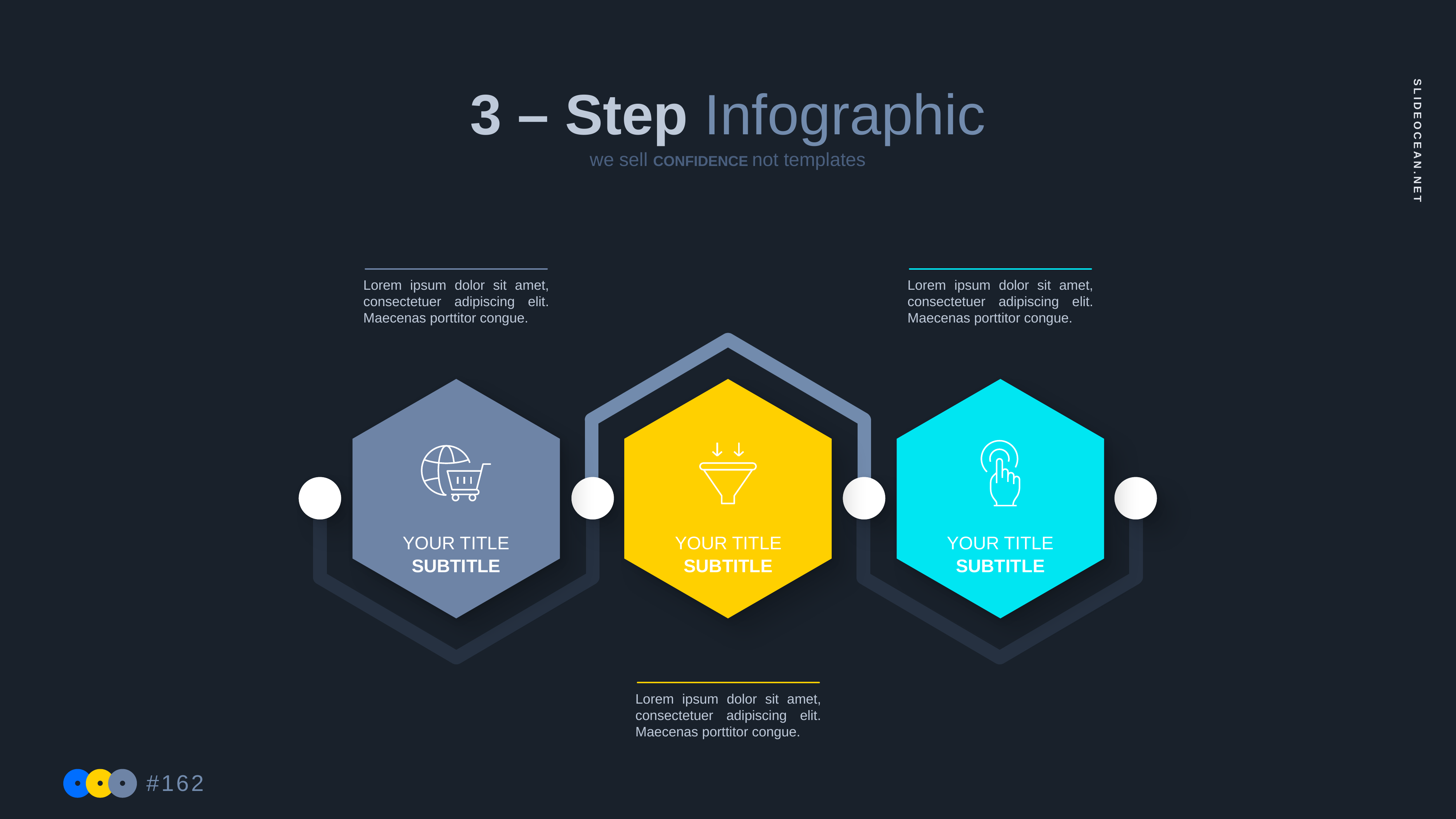

3 – Step Infographic
we sell CONFIDENCE not templates
Lorem ipsum dolor sit amet, consectetuer adipiscing elit. Maecenas porttitor congue.
Lorem ipsum dolor sit amet, consectetuer adipiscing elit. Maecenas porttitor congue.

YOUR TITLE
SUBTITLE
YOUR TITLE
SUBTITLE
YOUR TITLE
SUBTITLE
Lorem ipsum dolor sit amet, consectetuer adipiscing elit. Maecenas porttitor congue.
#162